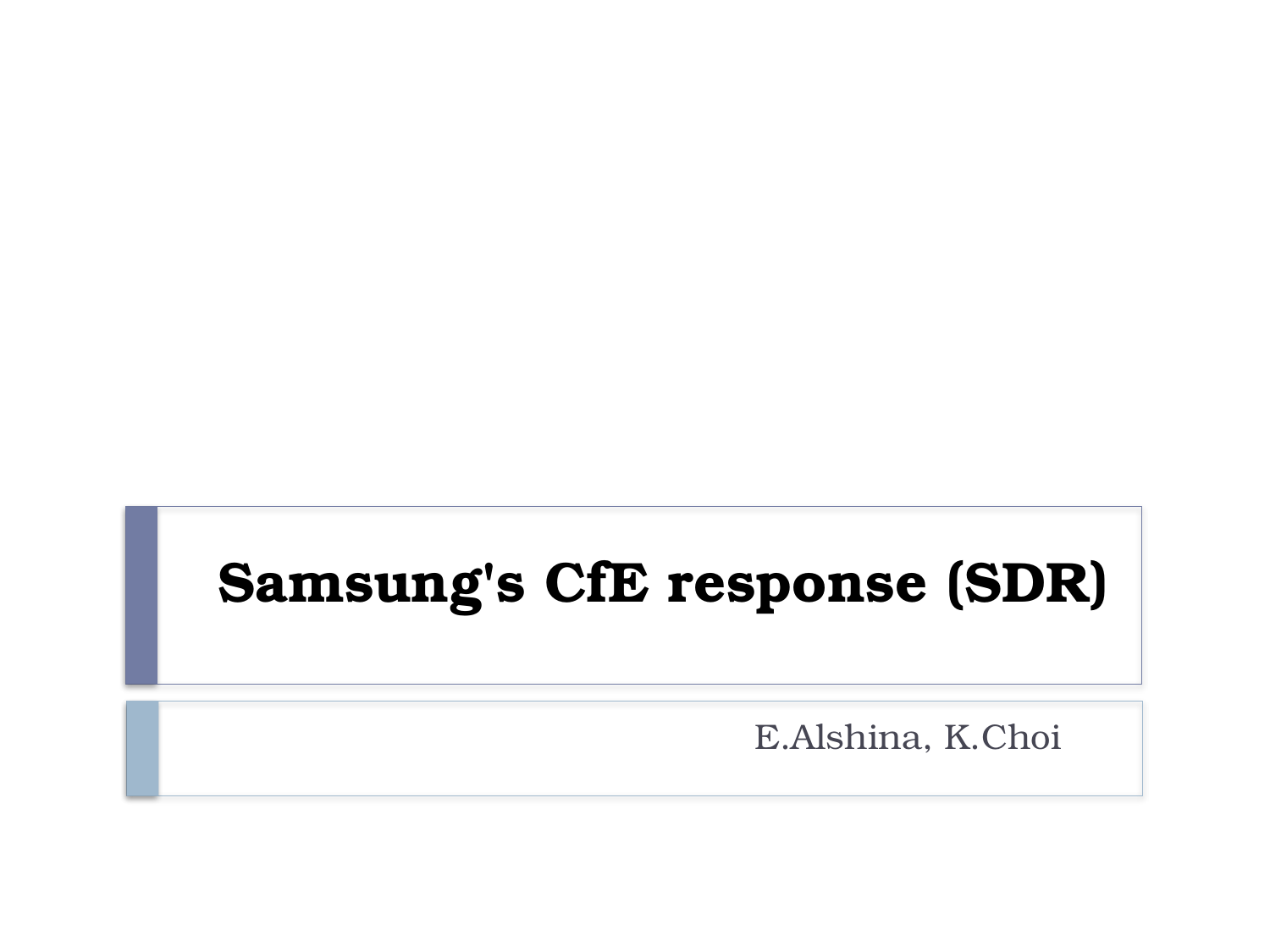

# Samsung's CfE response (SDR)
E.Alshina, K.Choi